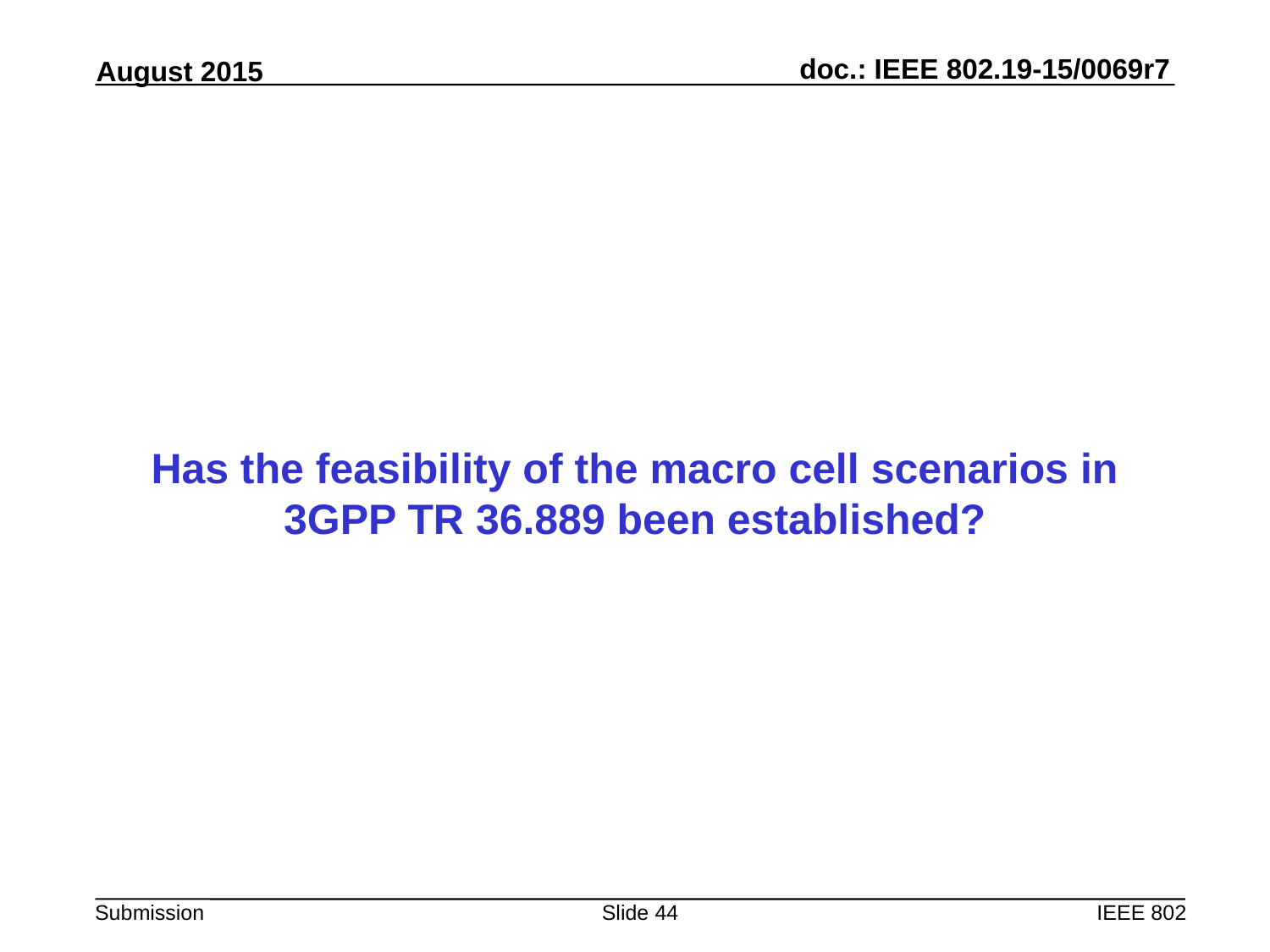

# Has the feasibility of the macro cell scenarios in 3GPP TR 36.889 been established?
Slide 44
IEEE 802